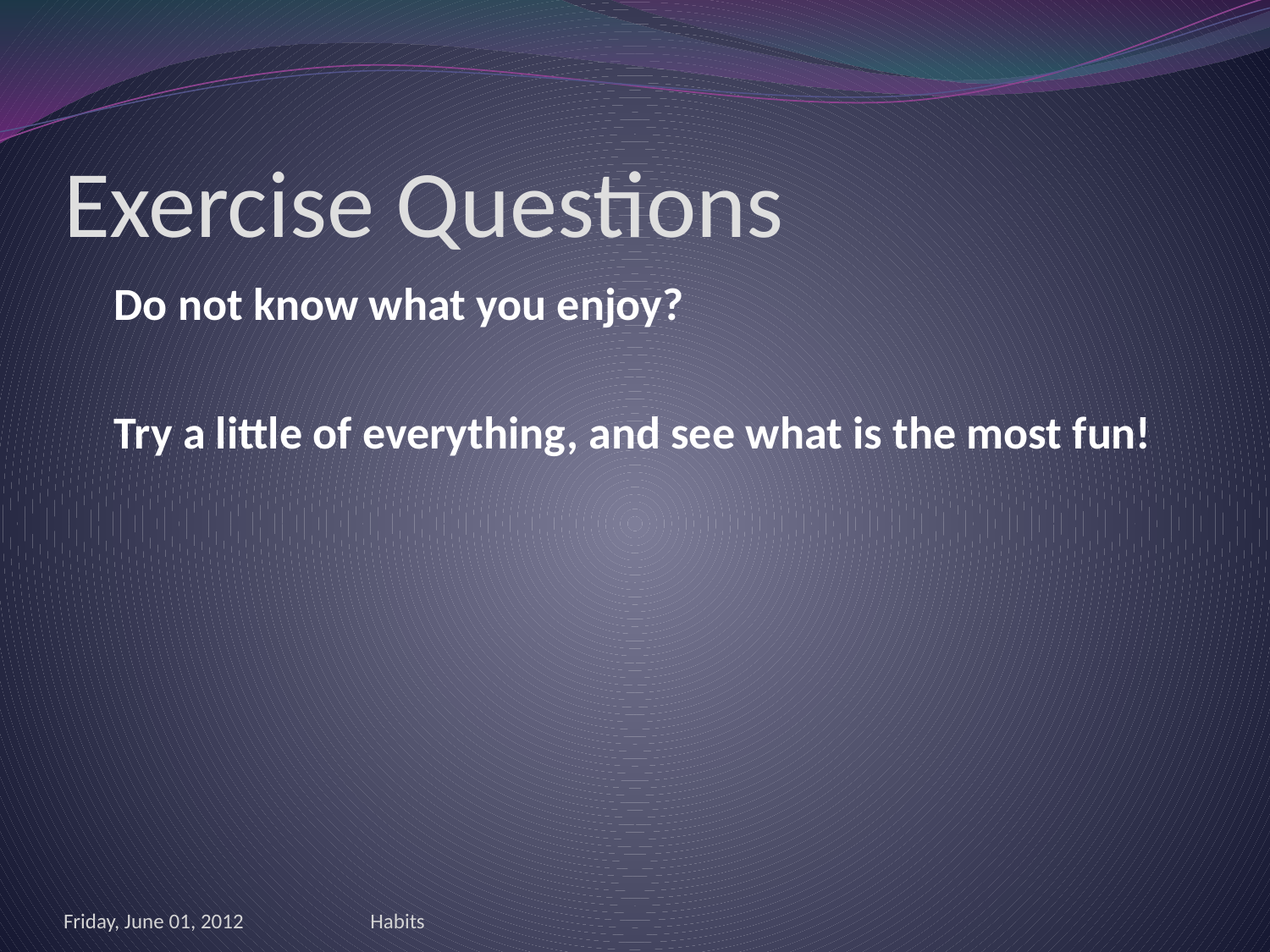

# Exercise Questions
	Do not know what you enjoy?

	Try a little of everything, and see what is the most fun!
Friday, June 01, 2012
Habits